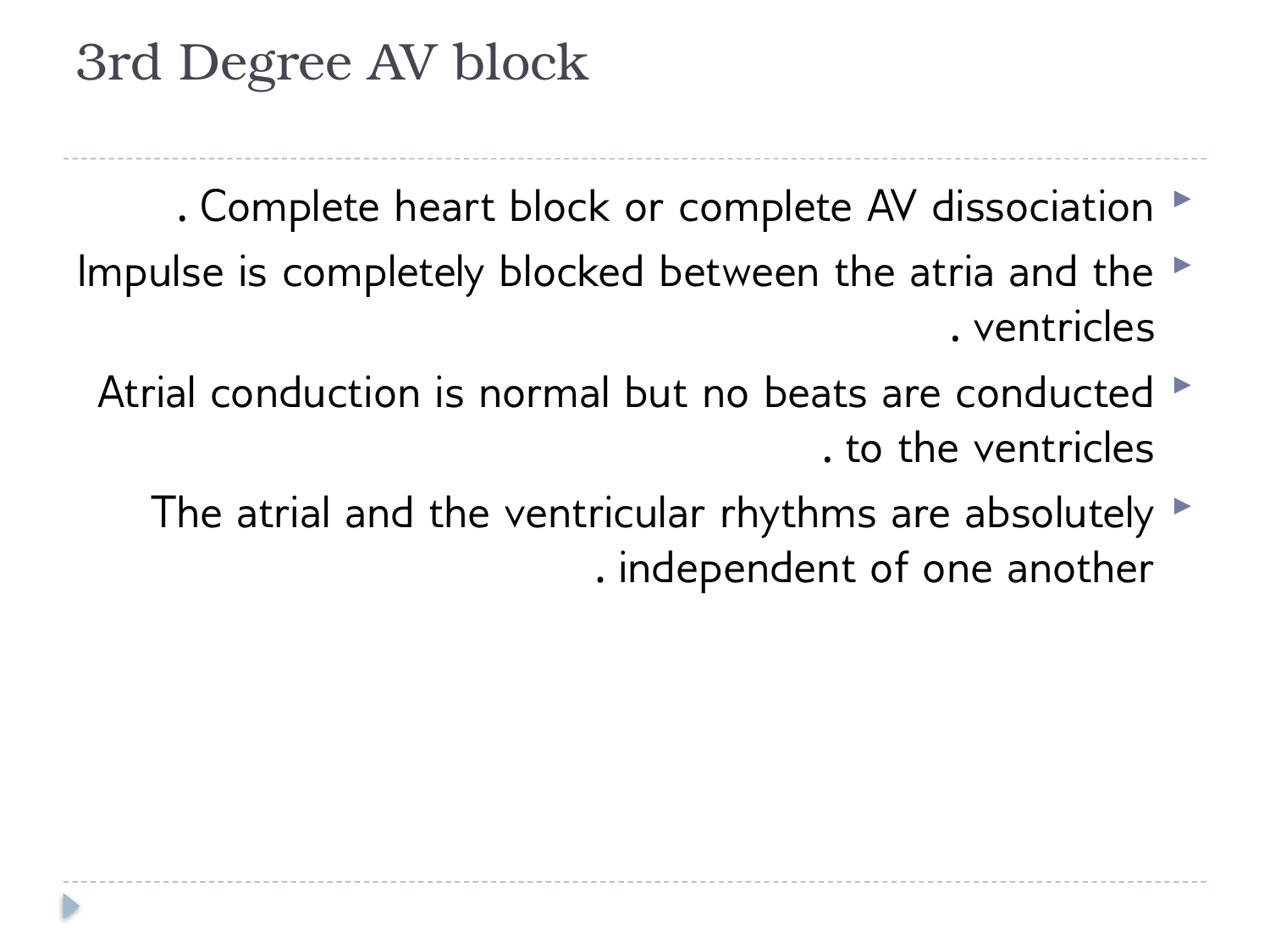

# 3rd Degree AV block
Complete heart block or complete AV dissociation .
Impulse is completely blocked between the atria and the ventricles .
Atrial conduction is normal but no beats are conducted to the ventricles .
The atrial and the ventricular rhythms are absolutely independent of one another .